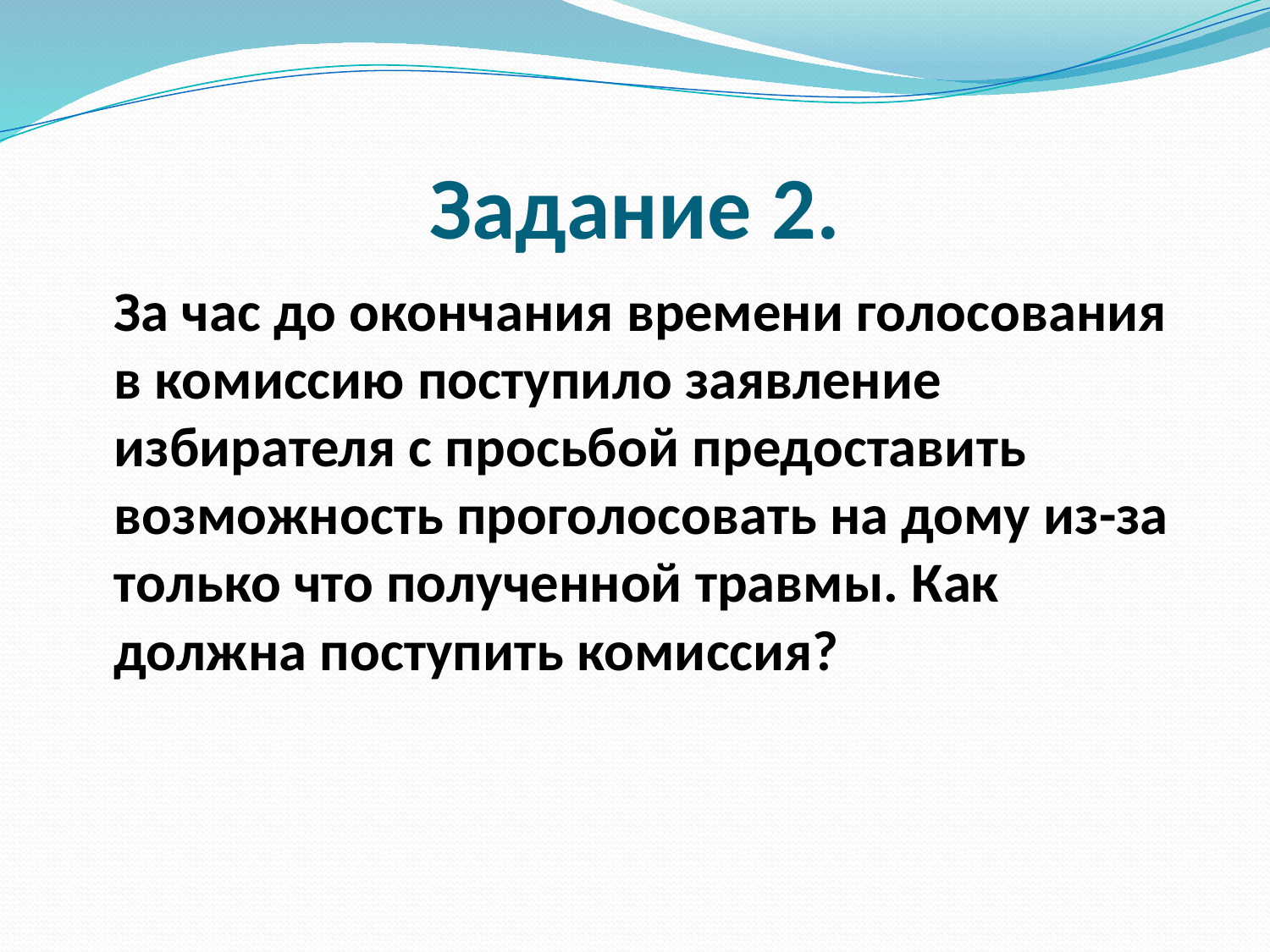

# Задание 2.
   За час до окончания времени голосования в комиссию поступило заявление избирателя с просьбой предоставить возможность проголосовать на дому из-за только что полученной травмы. Как должна поступить комиссия?